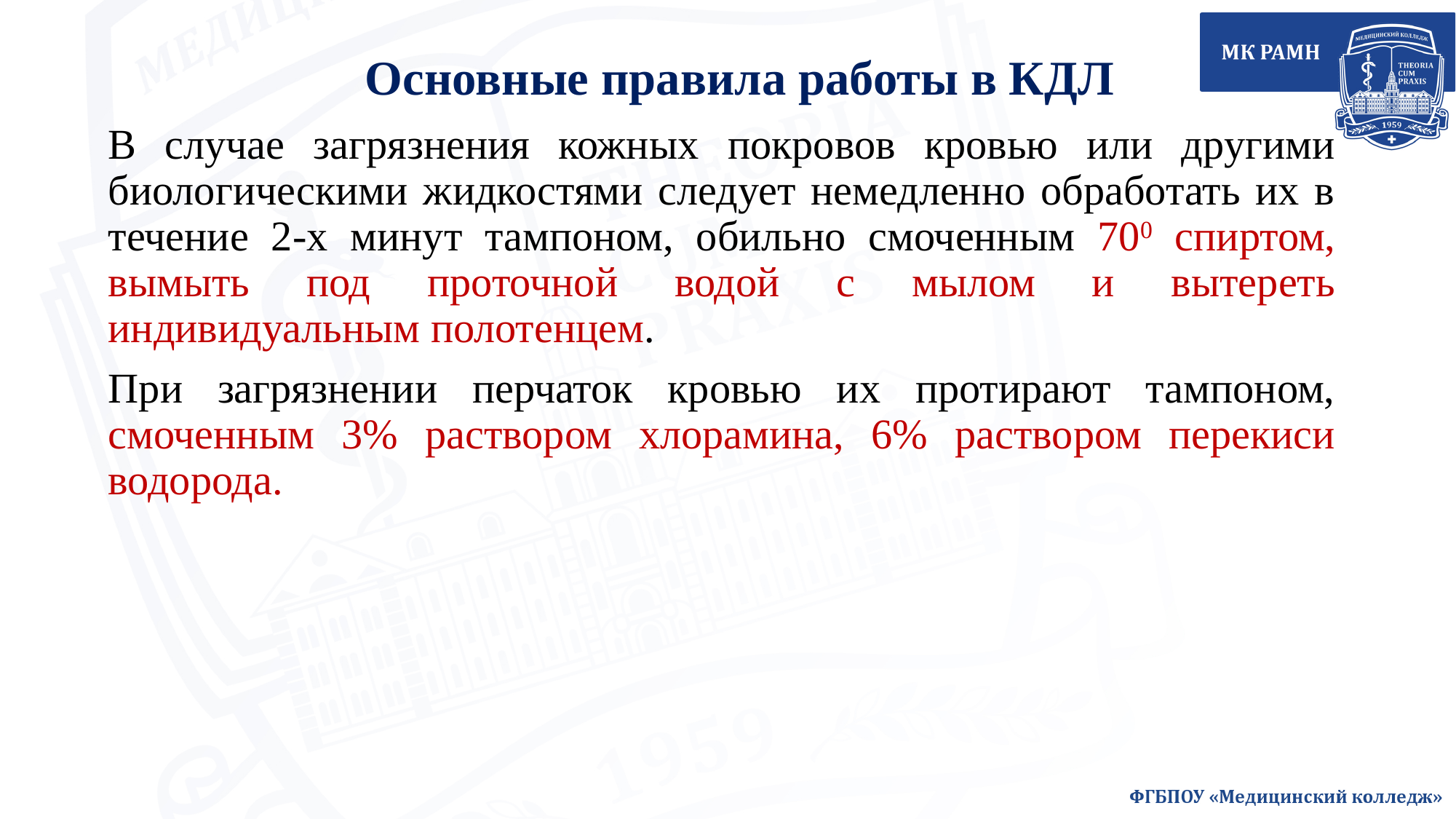

# Основные правила работы в КДЛ
В случае загрязнения кожных покровов кровью или другими биологическими жидкостями следует немедленно обработать их в течение 2-х минут тампоном, обильно смоченным 700 спиртом, вымыть под проточной водой с мылом и вытереть индивидуальным полотенцем.
При загрязнении перчаток кровью их протирают тампоном, смоченным 3% раствором хлорамина, 6% раствором перекиси водорода.